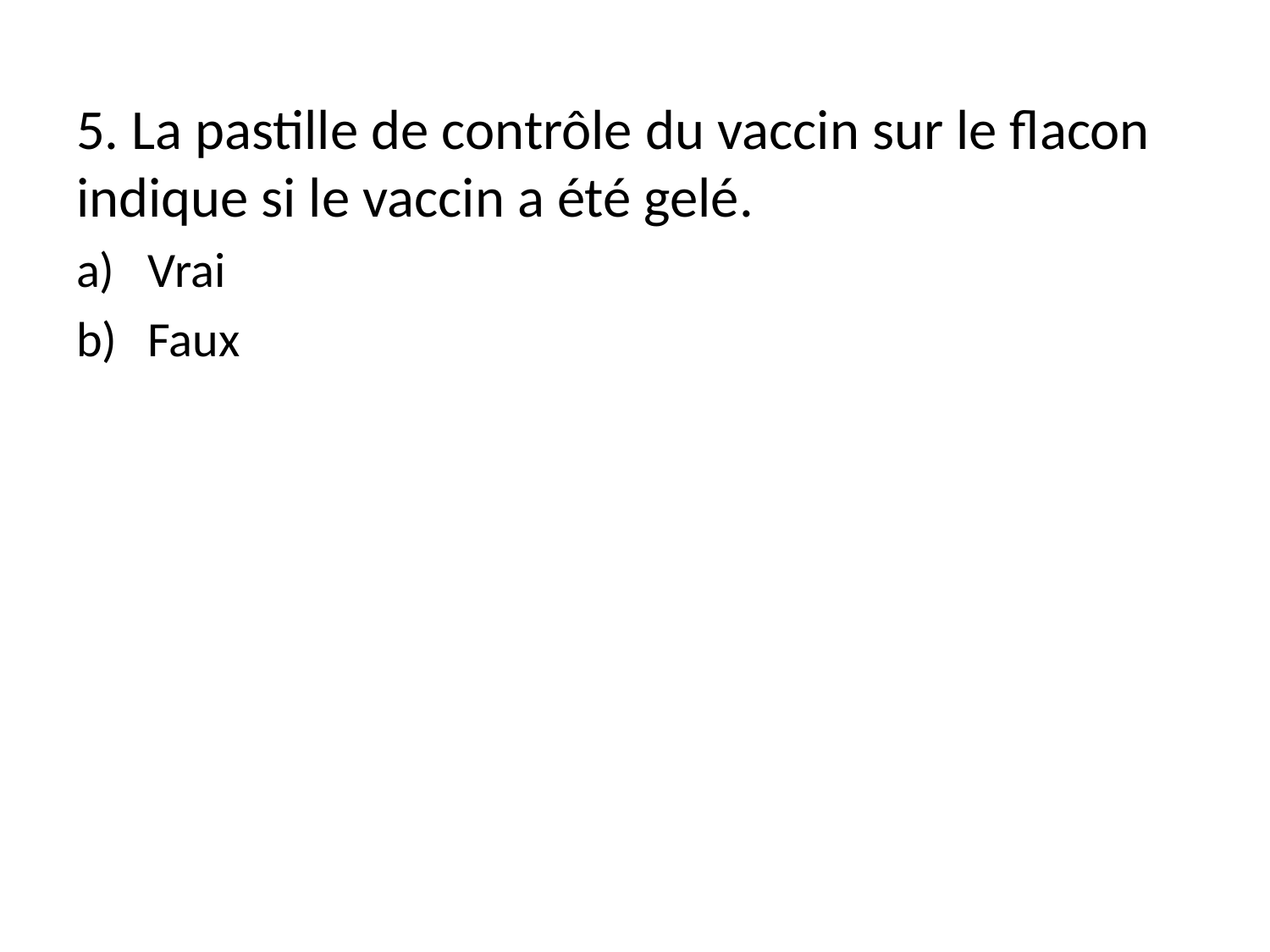

5. La pastille de contrôle du vaccin sur le flacon indique si le vaccin a été gelé.
Vrai
Faux